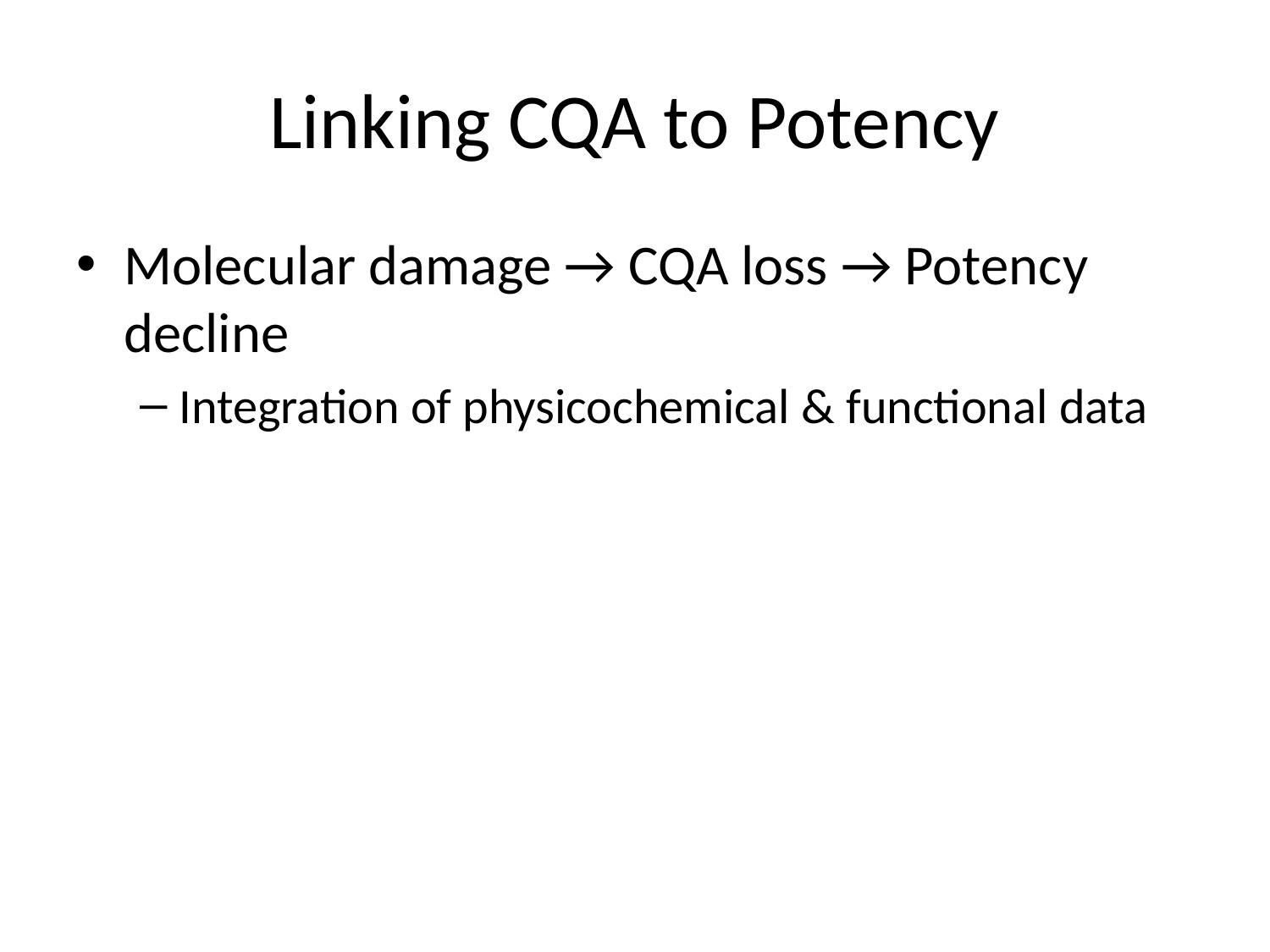

# Linking CQA to Potency
Molecular damage → CQA loss → Potency decline
Integration of physicochemical & functional data